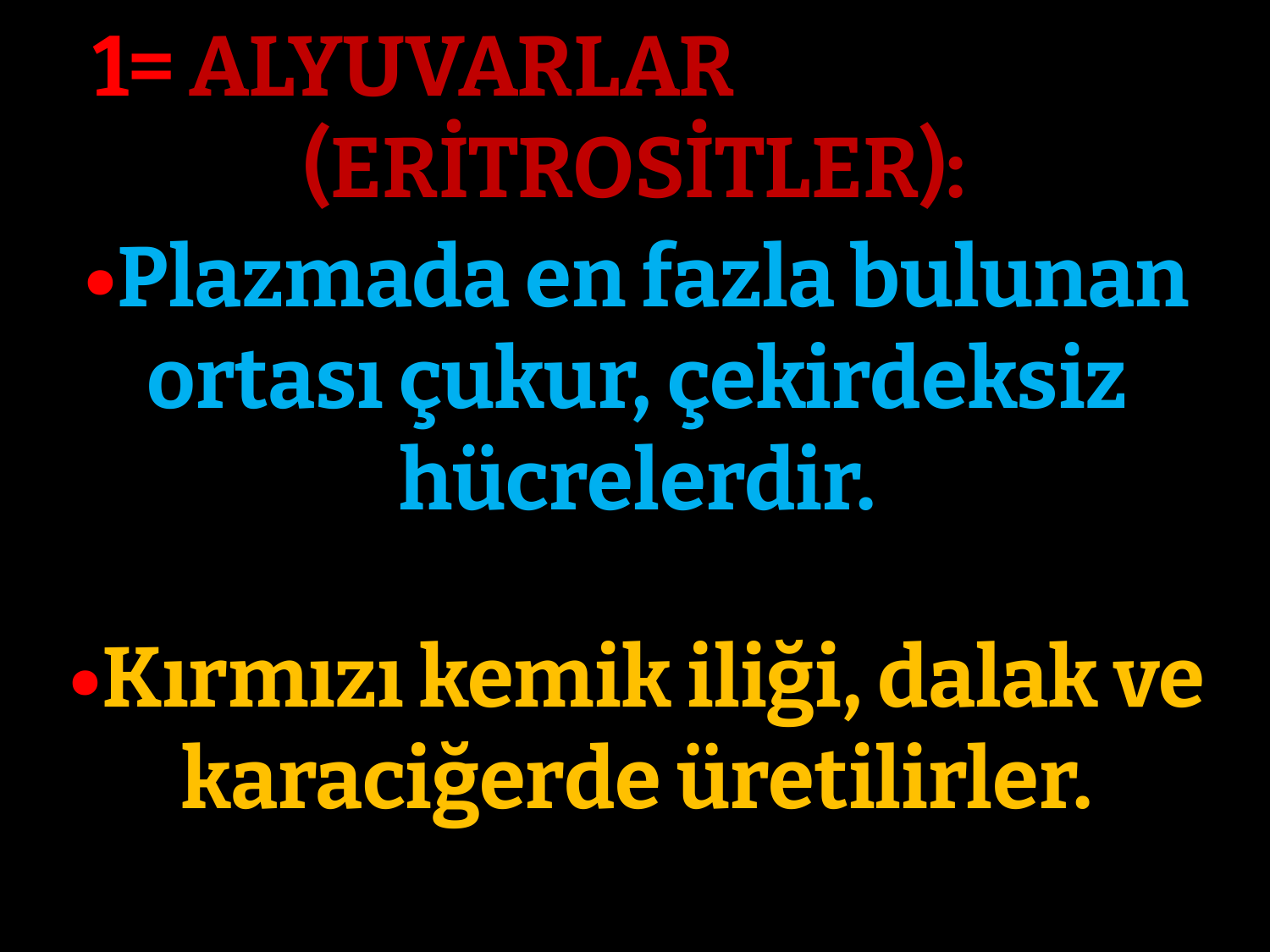

1= ALYUVARLAR                              (ERİTROSİTLER):
•Plazmada en fazla bulunan ortası çukur, çekirdeksiz hücrelerdir.
#
•Kırmızı kemik iliği, dalak ve karaciğerde üretilirler.